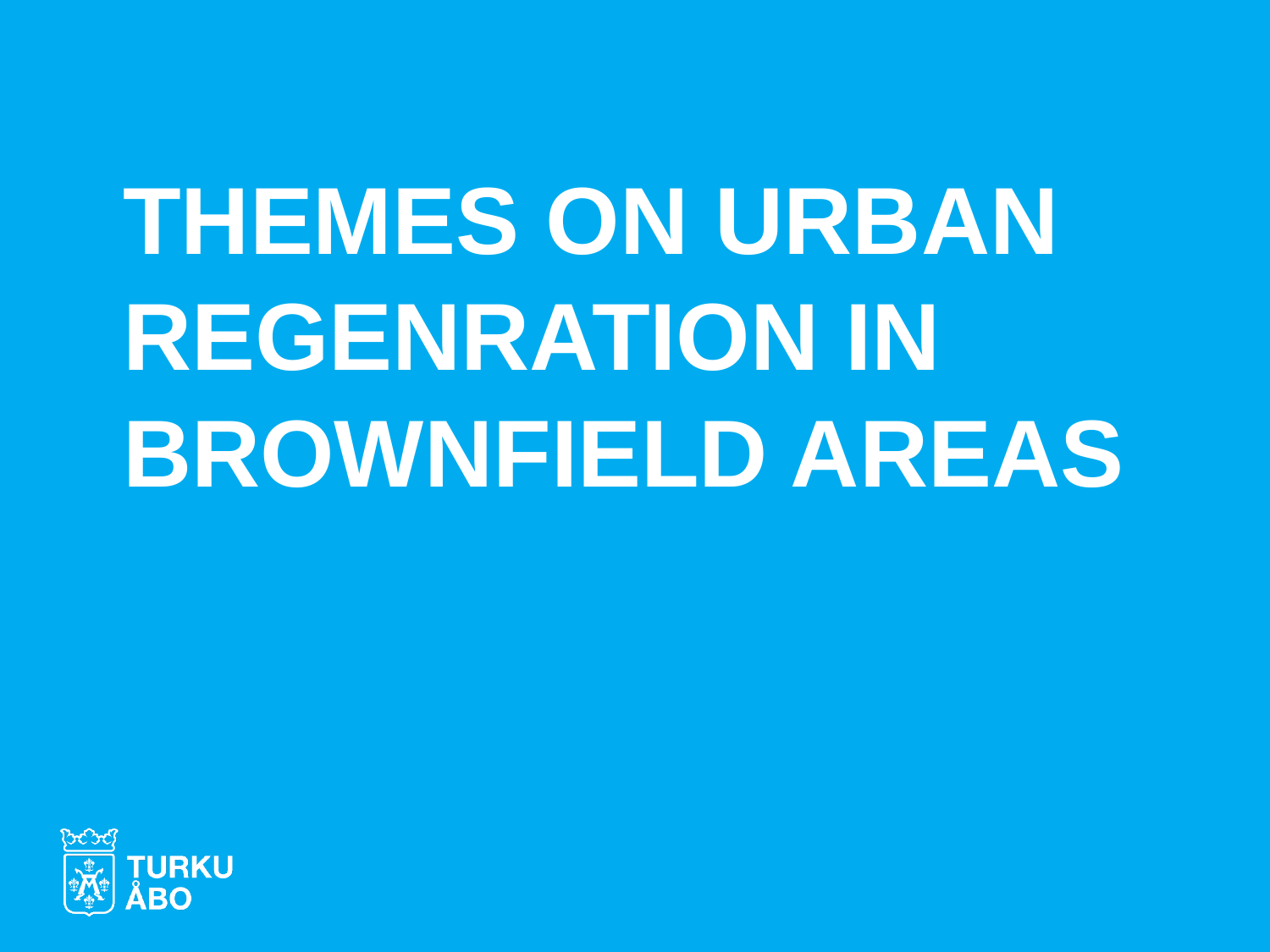

# THEMES ON URBAN REGENRATION IN BROWNFIELD AREAS